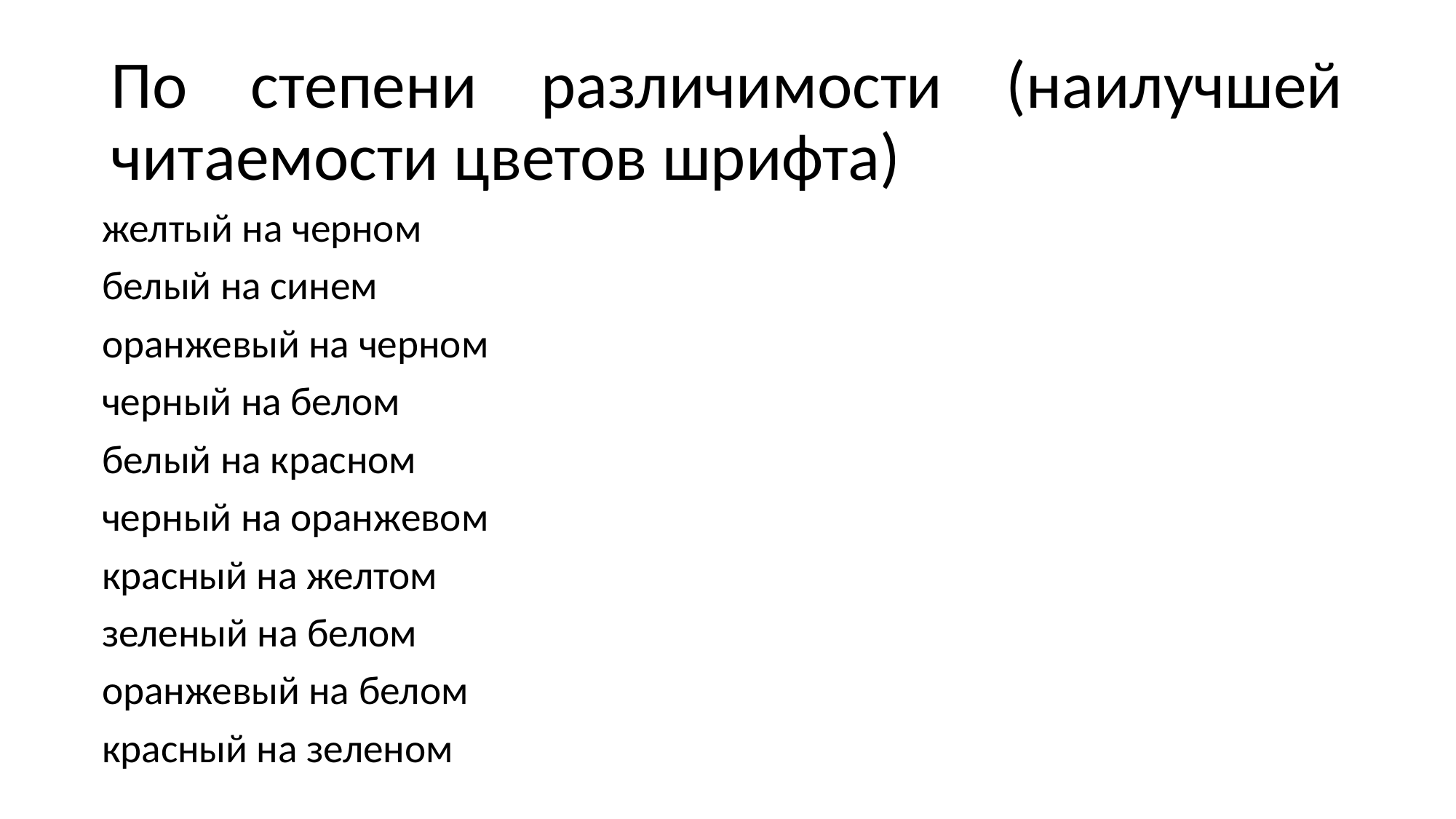

# По степени различимости (наилучшей читаемости цветов шрифта)
желтый на черном
белый на синем
оранжевый на черном
черный на белом
белый на красном
черный на оранжевом
красный на желтом
зеленый на белом
оранжевый на белом
красный на зеленом